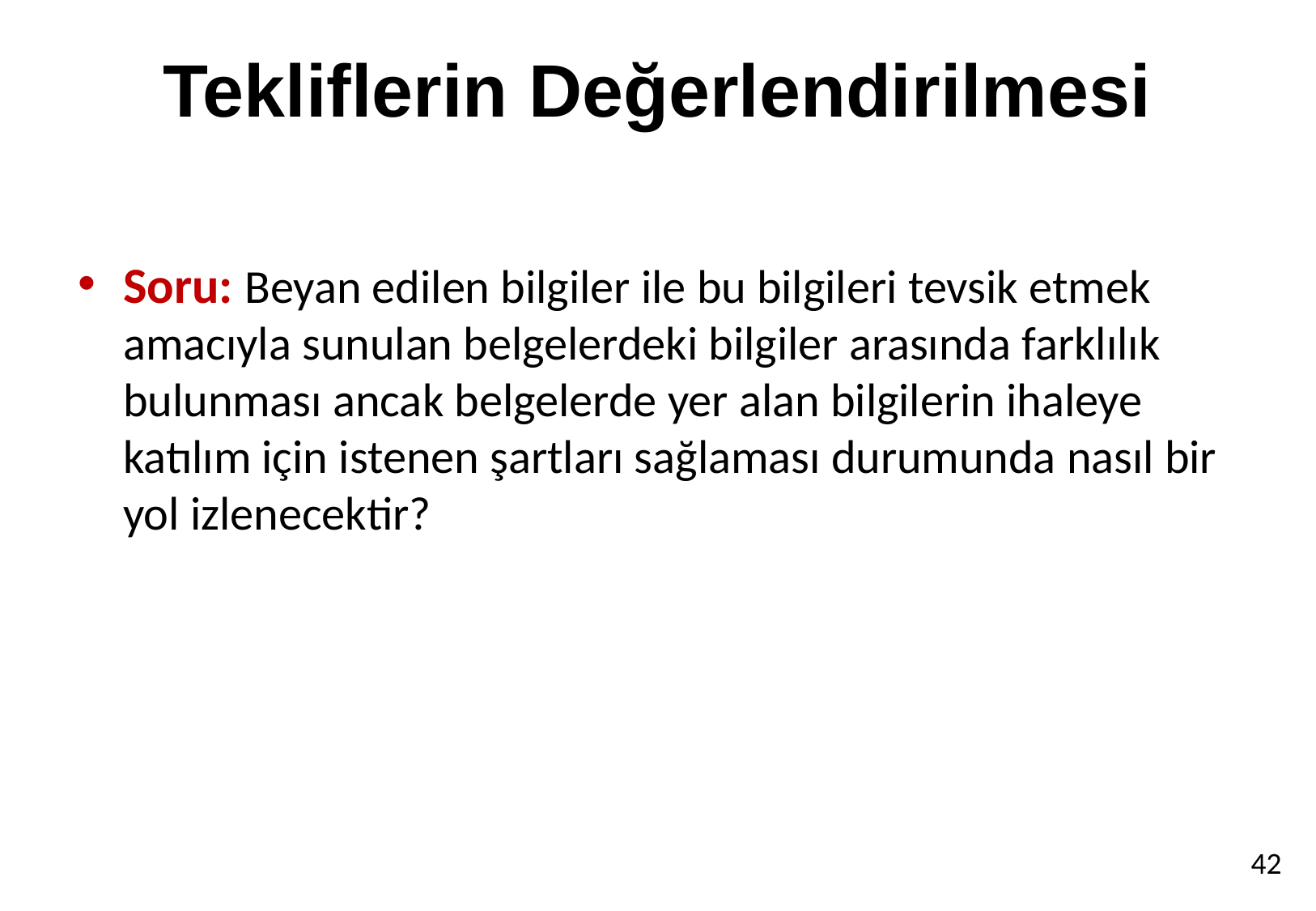

# Tekliflerin Değerlendirilmesi
Soru: Beyan edilen bilgiler ile bu bilgileri tevsik etmek amacıyla sunulan belgelerdeki bilgiler arasında farklılık bulunması ancak belgelerde yer alan bilgilerin ihaleye katılım için istenen şartları sağlaması durumunda nasıl bir yol izlenecektir?

42